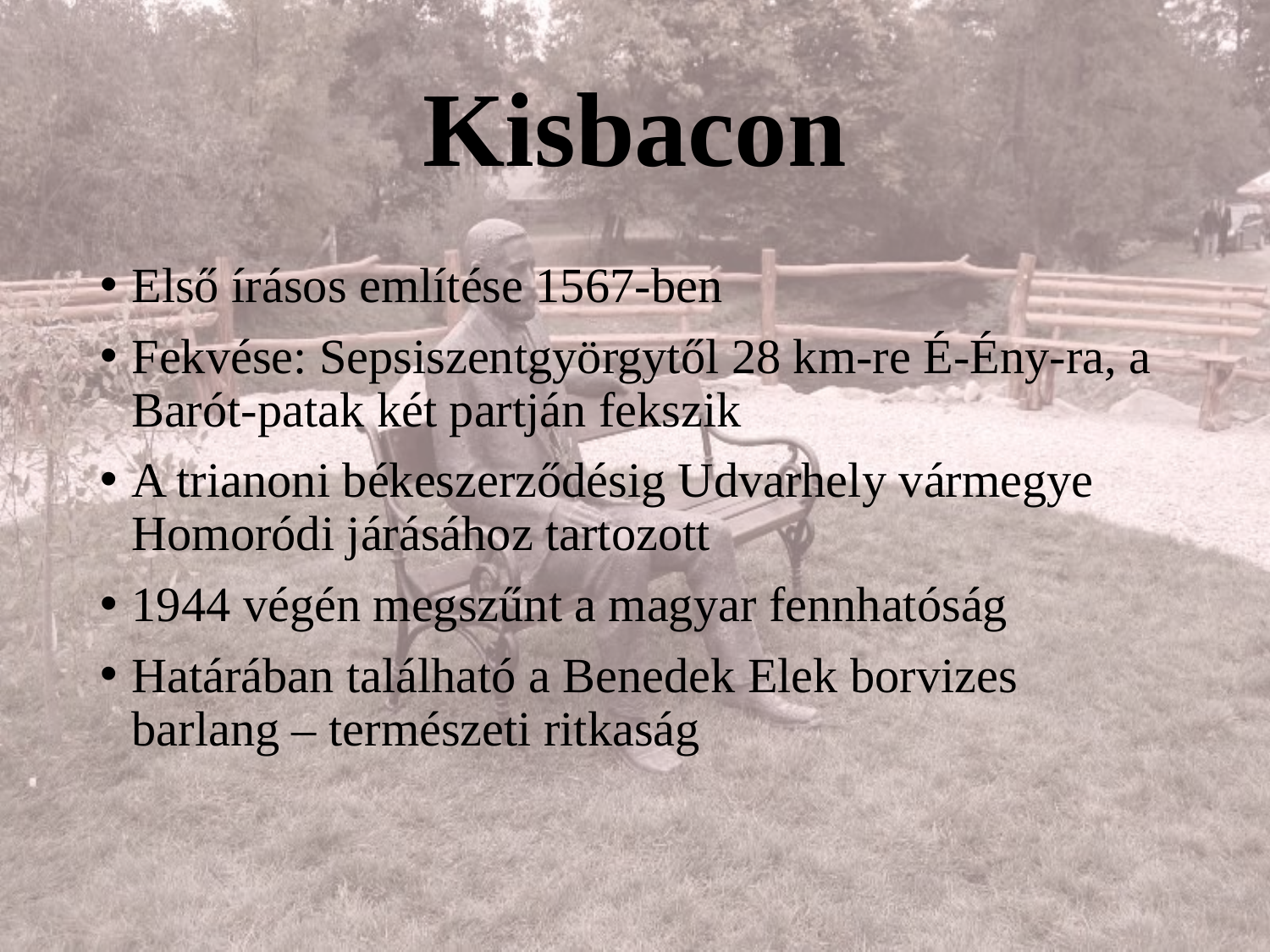

# Kisbacon
Első írásos említése 1567-ben
Fekvése: Sepsiszentgyörgytől 28 km-re É-Ény-ra, a Barót-patak két partján fekszik
A trianoni békeszerződésig Udvarhely vármegye Homoródi járásához tartozott
1944 végén megszűnt a magyar fennhatóság
Határában található a Benedek Elek borvizes barlang – természeti ritkaság